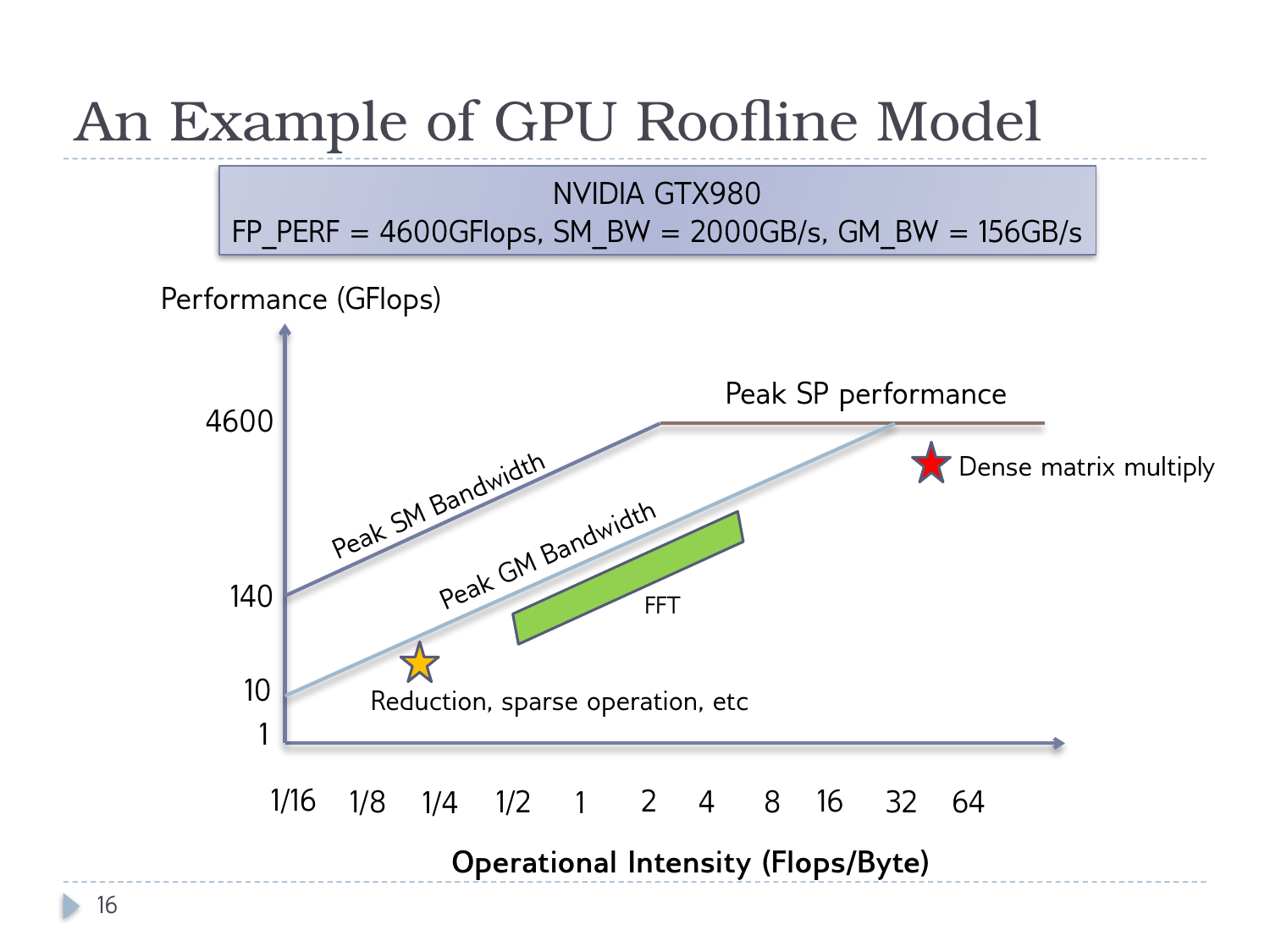

# An Example of GPU Roofline Model
NVIDIA GTX980
FP_PERF = 4600GFlops, SM_BW = 2000GB/s, GM_BW = 156GB/s
Performance (GFlops)
Peak SP performance
4600
Dense matrix multiply

Peak SM Bandwidth
Peak GM Bandwidth

FFT
140

Reduction, sparse operation, etc
10
1
1/16
2
16
1/8
1/2
8
32
64
4
1/4
1
Operational Intensity (Flops/Byte)
16